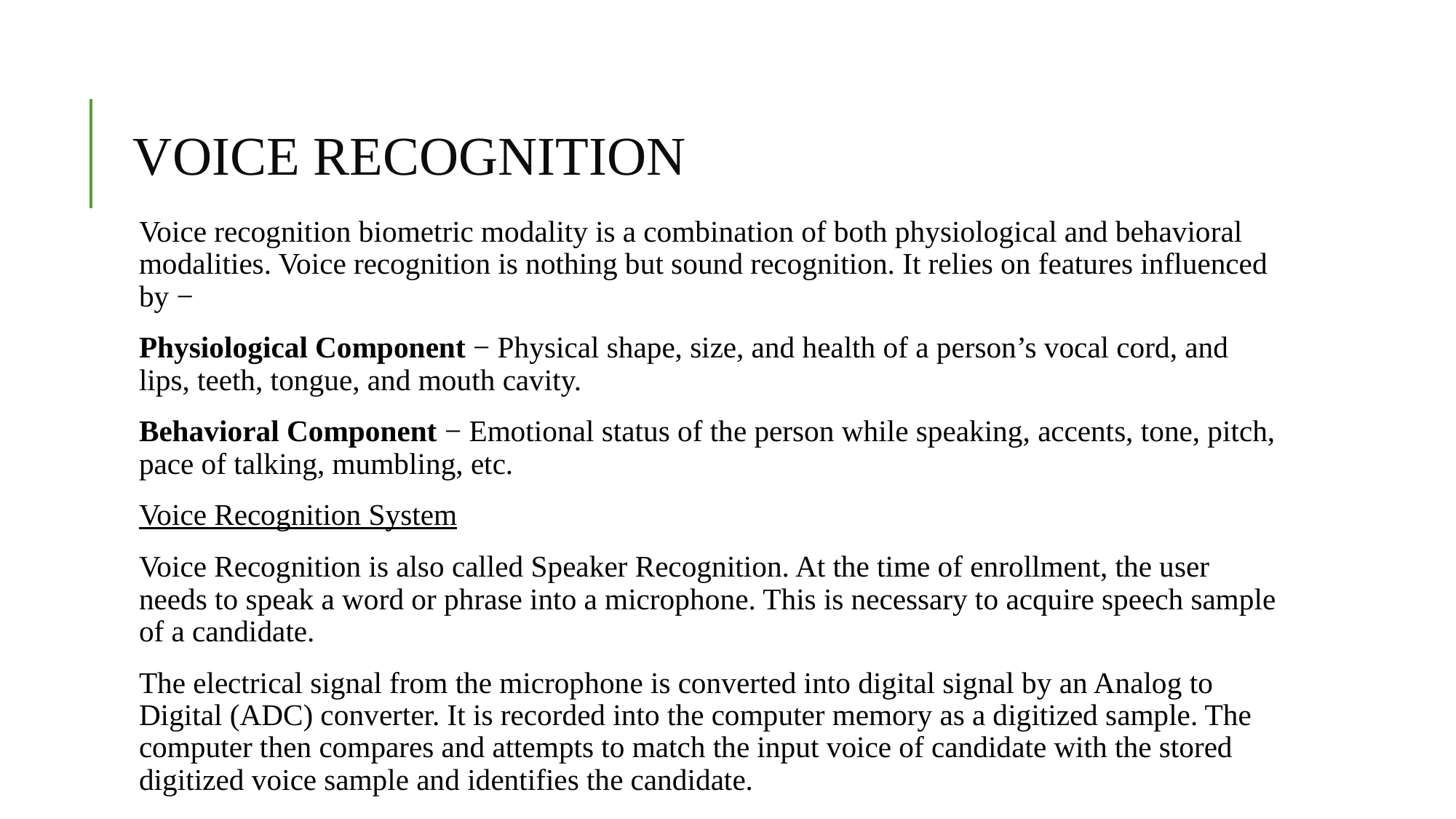

# VOICE RECOGNITION
Voice recognition biometric modality is a combination of both physiological and behavioral modalities. Voice recognition is nothing but sound recognition. It relies on features influenced by −
Physiological Component − Physical shape, size, and health of a person’s vocal cord, and lips, teeth, tongue, and mouth cavity.
Behavioral Component − Emotional status of the person while speaking, accents, tone, pitch, pace of talking, mumbling, etc.
Voice Recognition System
Voice Recognition is also called Speaker Recognition. At the time of enrollment, the user needs to speak a word or phrase into a microphone. This is necessary to acquire speech sample of a candidate.
The electrical signal from the microphone is converted into digital signal by an Analog to Digital (ADC) converter. It is recorded into the computer memory as a digitized sample. The computer then compares and attempts to match the input voice of candidate with the stored digitized voice sample and identifies the candidate.